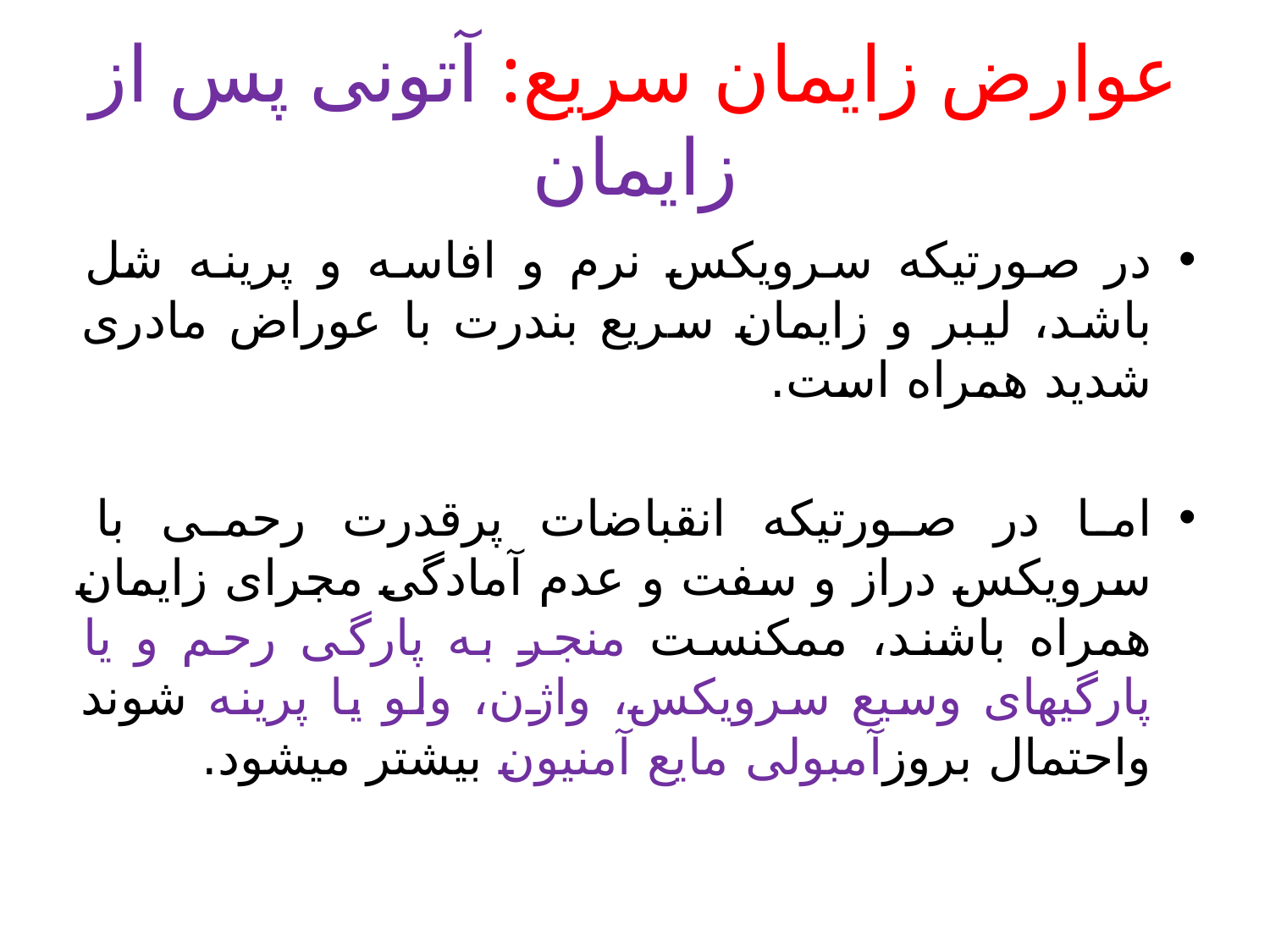

# عوارض زایمان سریع: آتونی پس از زایمان
در صورتیکه سرویکس نرم و افاسه و پرینه شل باشد، لیبر و زایمان سریع بندرت با عوراض مادری شدید همراه است.

اما در صورتیکه انقباضات پرقدرت رحمی با سرویکس دراز و سفت و عدم آمادگی مجرای زایمان همراه باشند، ممکنست منجر به پارگی رحم و یا پارگیهای وسیع سرویکس، واژن، ولو یا پرینه شوند واحتمال بروزآمبولی مایع آمنیون بیشتر میشود.